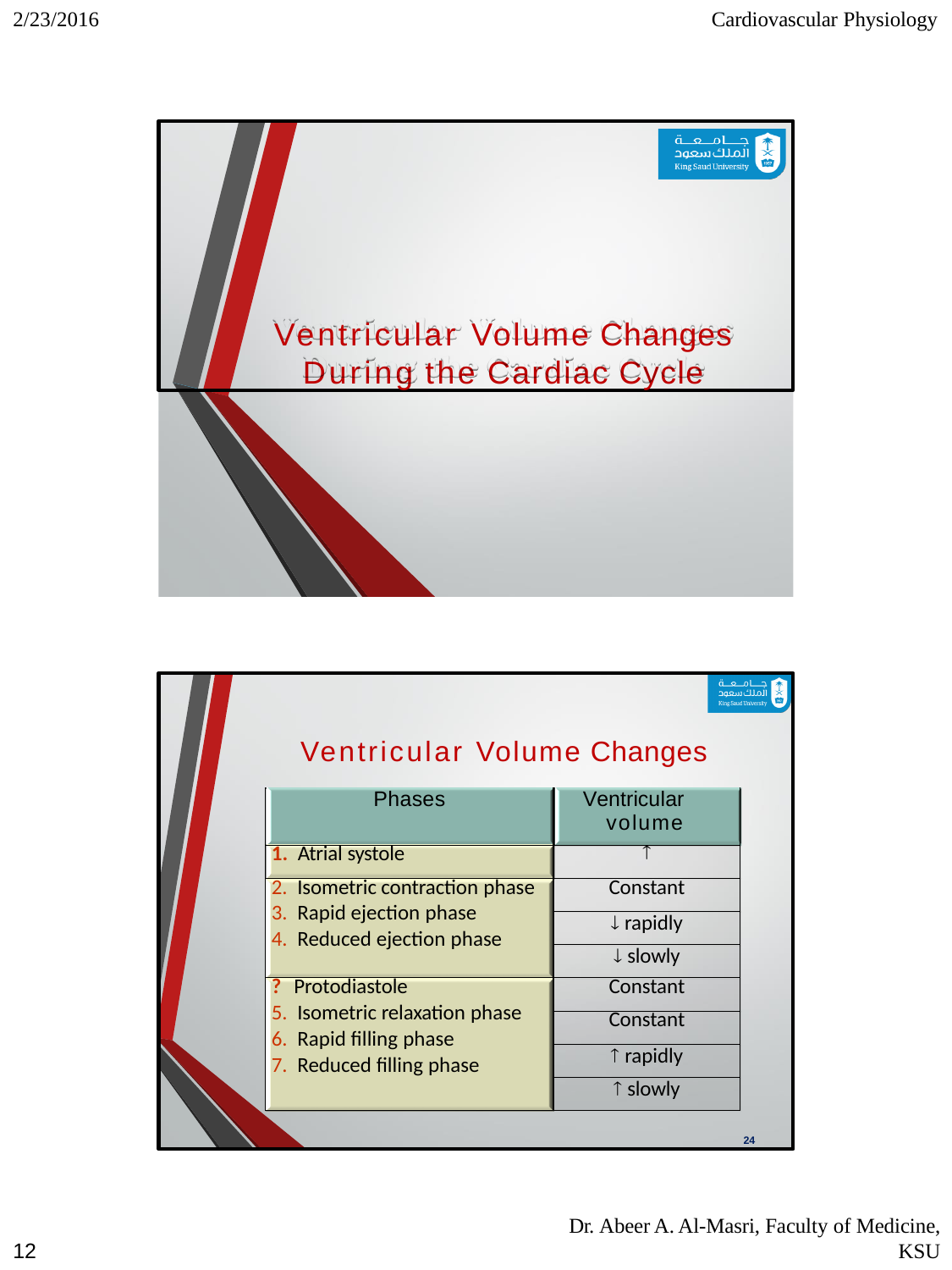

2/23/2016
Cardiovascular Physiology

Ventricular Volume Changes
During the Cardiac Cycle

Ventricular Volume Changes
| Phases | Ventricular volume |
| --- | --- |
| 1. Atrial systole | ↑ |
| Isometric contraction phase Rapid ejection phase Reduced ejection phase | Constant |
|  | ↓ rapidly |
|  | ↓ slowly |
| ? Protodiastole Isometric relaxation phase Rapid filling phase Reduced filling phase | Constant |
|  | Constant |
|  | ↑ rapidly |
|  | ↑ slowly |

24
Dr. Abeer A. Al-Masri, Faculty of Medicine,
KSU
12